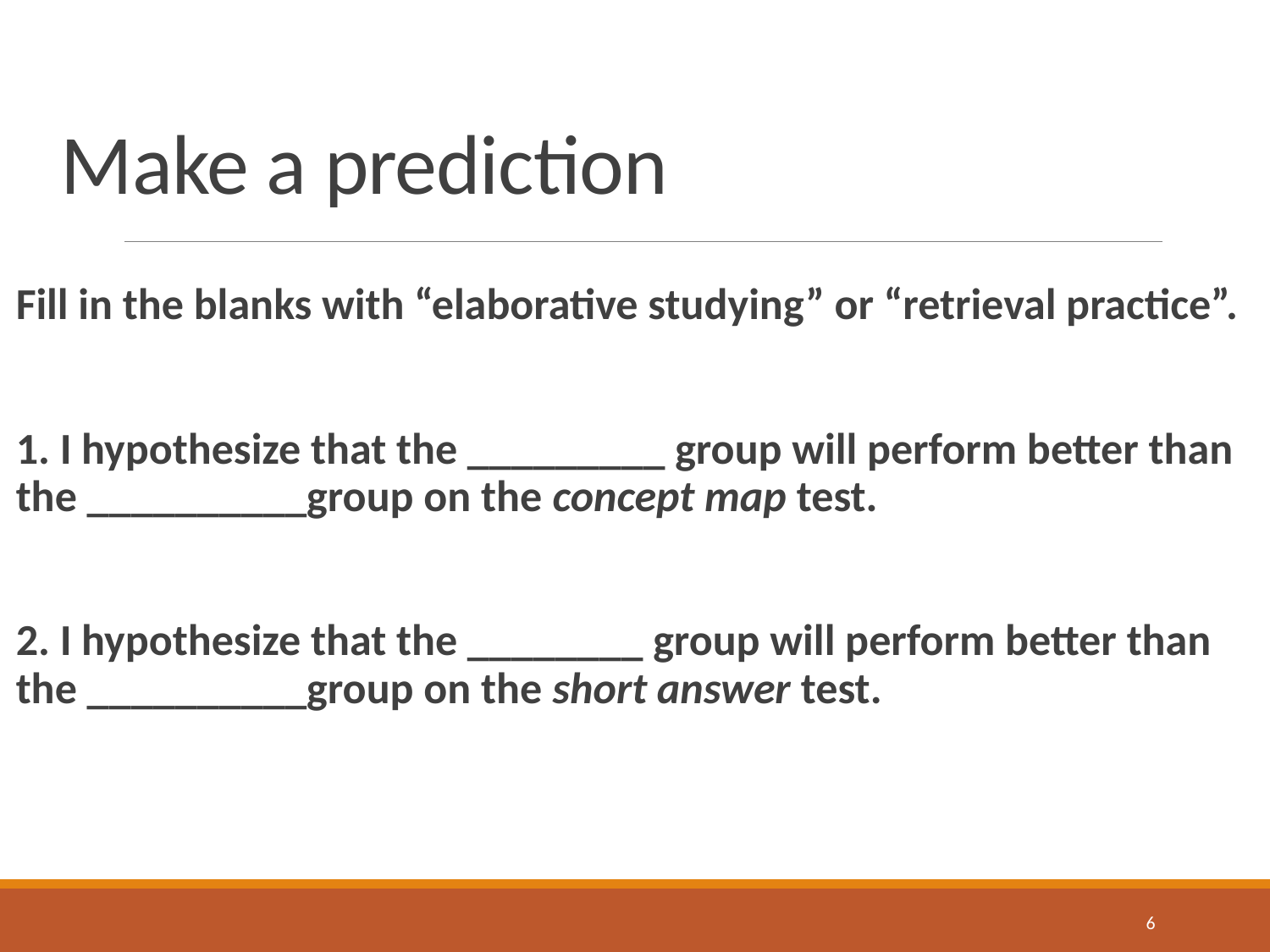

# Make a prediction
Fill in the blanks with “elaborative studying” or “retrieval practice”.

1. I hypothesize that the _________ group will perform better than the __________group on the concept map test.

2. I hypothesize that the ________ group will perform better than the __________group on the short answer test.
6